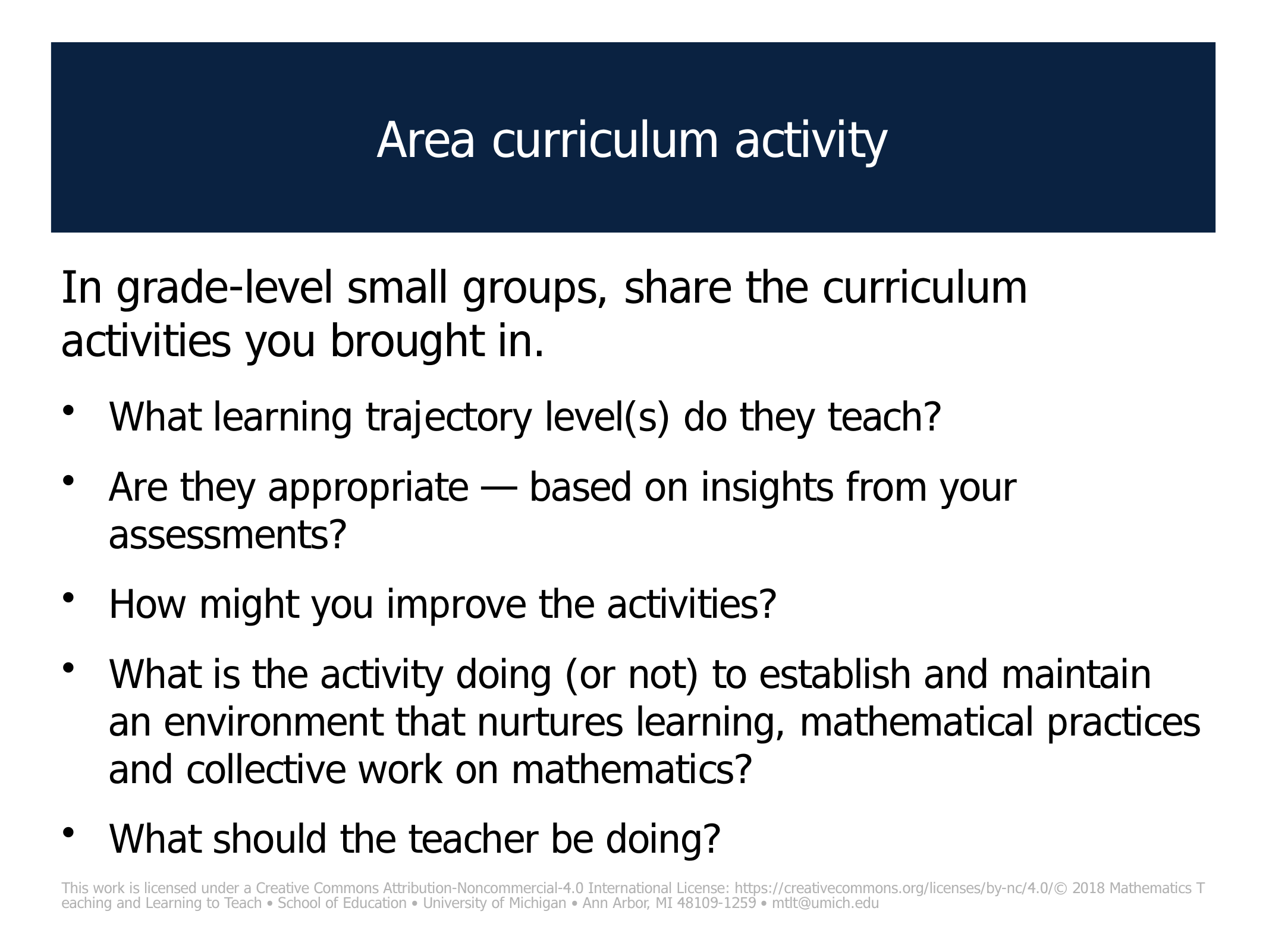

# Area curriculum activity
In grade-level small groups, share the curriculum activities you brought in.
What learning trajectory level(s) do they teach?
Are they appropriate — based on insights from your assessments?
How might you improve the activities?
What is the activity doing (or not) to establish and maintain an environment that nurtures learning, mathematical practices and collective work on mathematics?
What should the teacher be doing?
This work is licensed under a Creative Commons Attribution-Noncommercial-4.0 International License: https://creativecommons.org/licenses/by-nc/4.0/
© 2018 Mathematics Teaching and Learning to Teach • School of Education • University of Michigan • Ann Arbor, MI 48109-1259 • mtlt@umich.edu